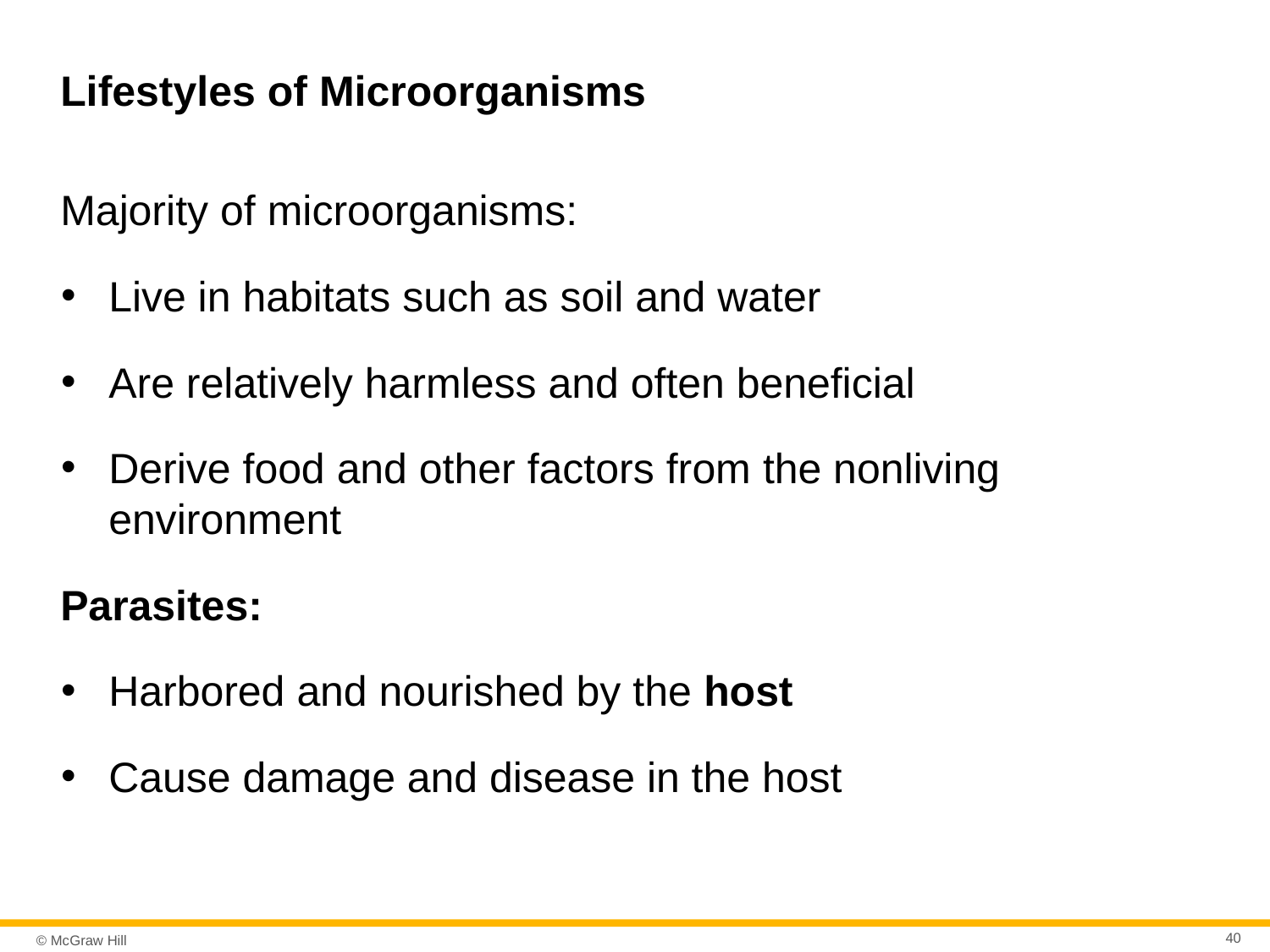

# Lifestyles of Microorganisms
Majority of microorganisms:
Live in habitats such as soil and water
Are relatively harmless and often beneficial
Derive food and other factors from the nonliving environment
Parasites:
Harbored and nourished by the host
Cause damage and disease in the host